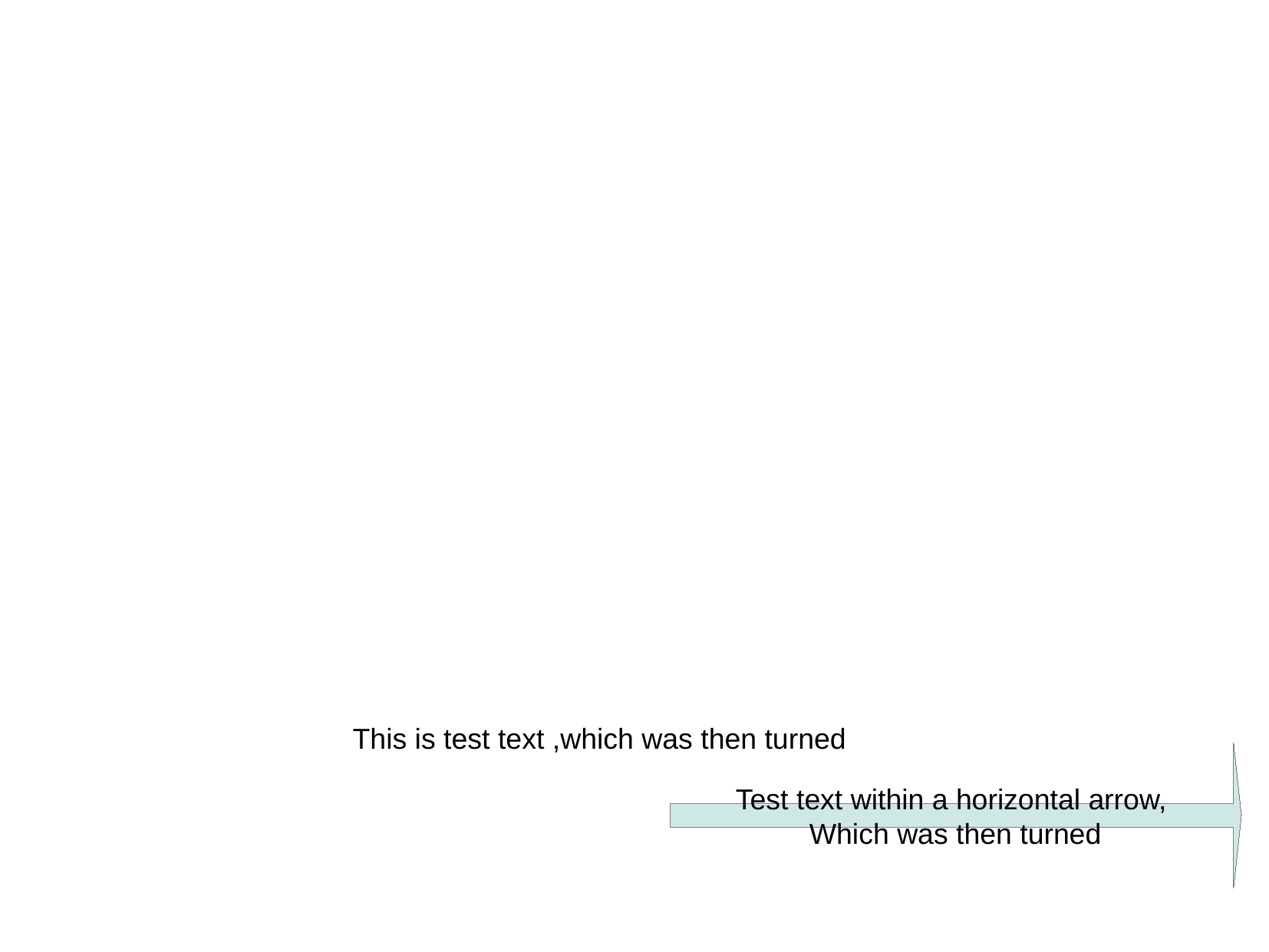

This is test text ,which was then turned
Test text within a horizontal arrow,
Which was then turned